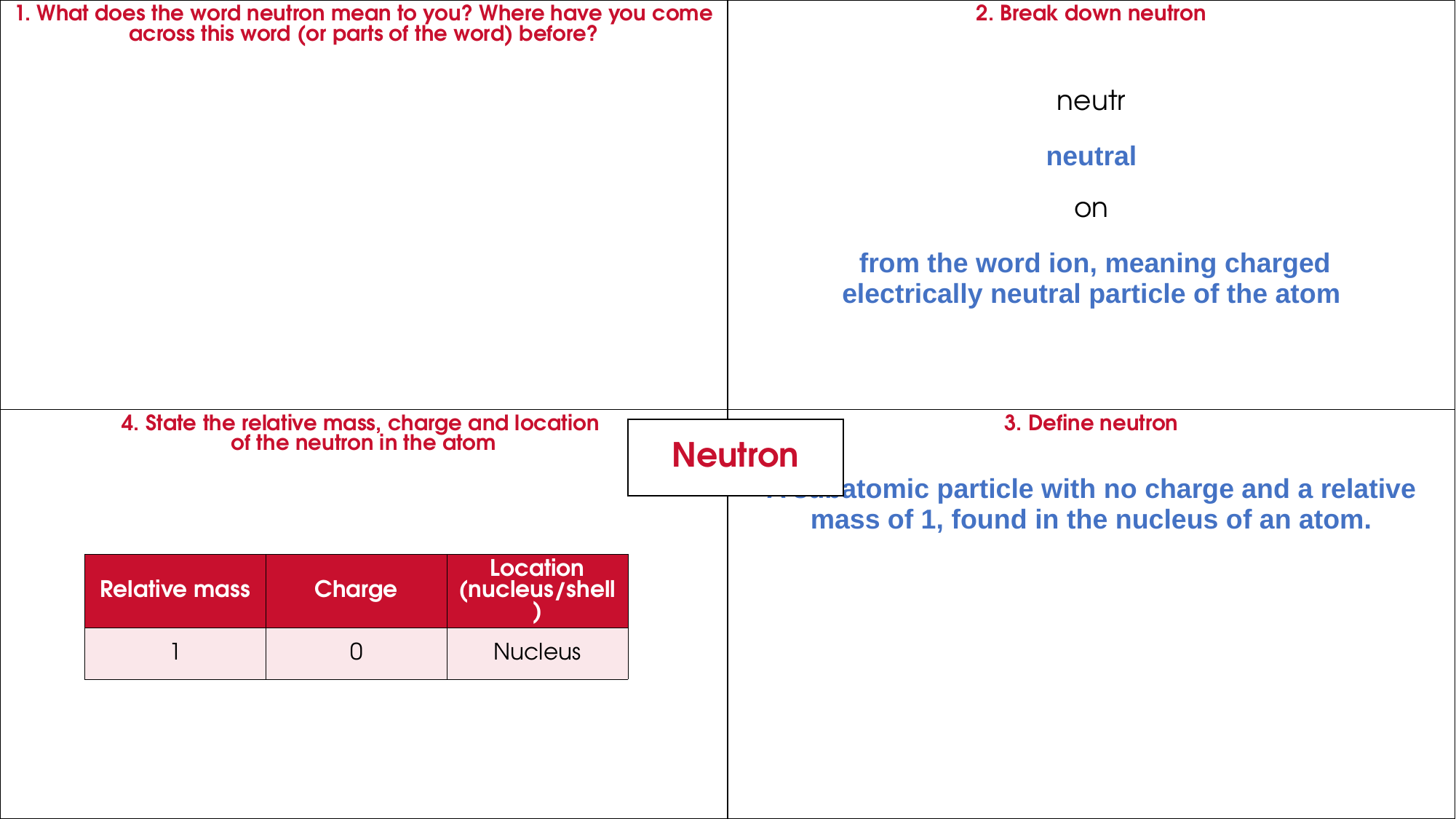

| 1. What does the word neutron mean to you? Where have you come across this word (or parts of the word) before? | 2. Break down neutron neutr neutral on from the word ion, meaning charged electrically neutral particle of the atom |
| --- | --- |
| 4. State the relative mass, charge and location of the neutron in the atom | 3. Define neutron A subatomic particle with no charge and a relative mass of 1, found in the nucleus of an atom. |
| Neutron |
| --- |
| Relative mass | Charge | Location (nucleus/shell) |
| --- | --- | --- |
| 1 | 0 | Nucleus |